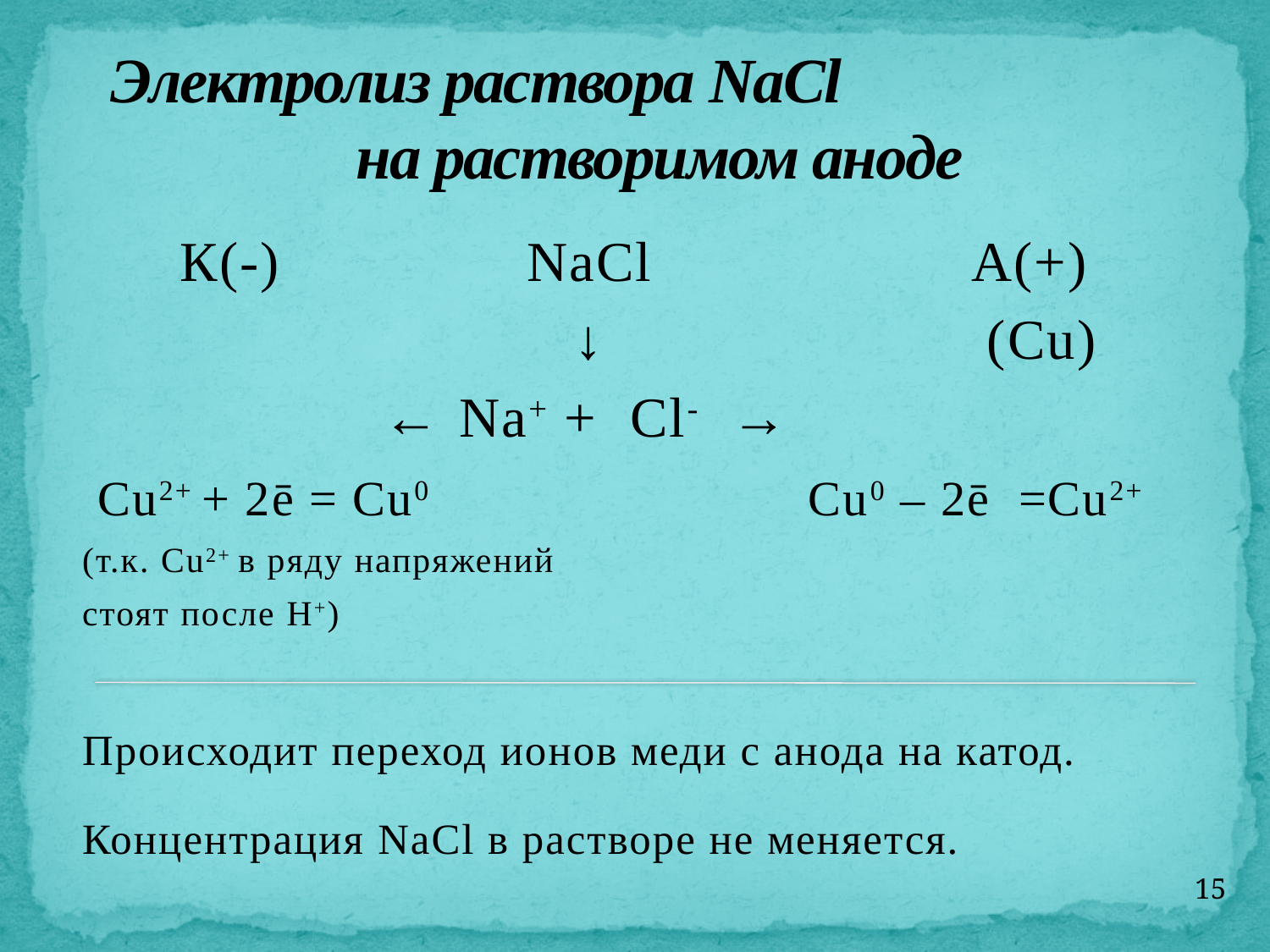

# Электролиз раствора NaCl                           на растворимом аноде
      К(-)		    NaCl			А(+)
			       ↓                        (Cu)
                   ← Na+ +  Cl-  →
 Cu2+ + 2ē = Cu0                           Cu0 – 2ē  =Cu2+
(т.к. Cu2+ в ряду напряжений
стоят после H+)

Происходит переход ионов меди с анода на катод. Концентрация NaCl в растворе не меняется.
15